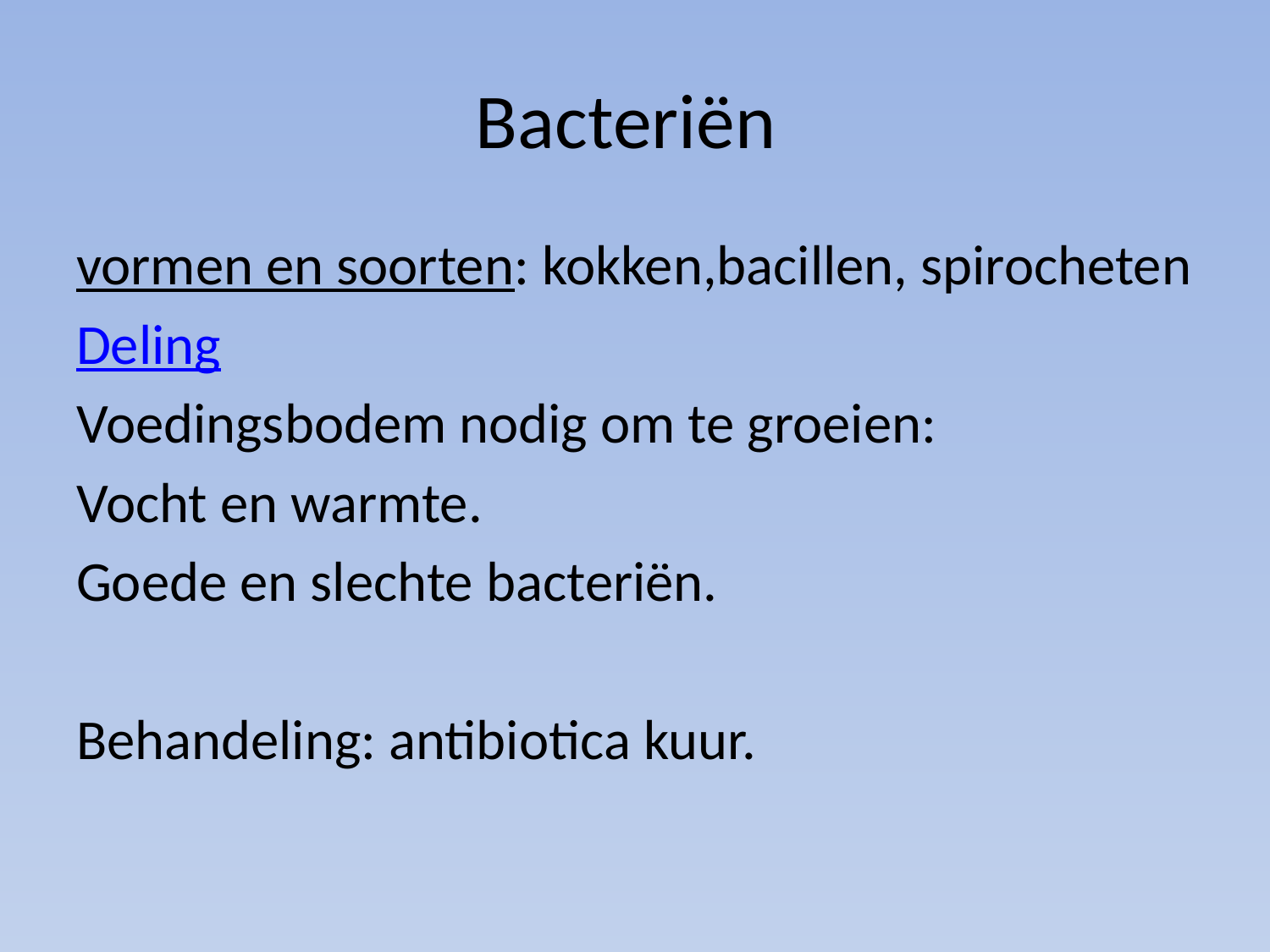

# Bacteriën
vormen en soorten: kokken,bacillen, spirocheten
Deling
Voedingsbodem nodig om te groeien:
Vocht en warmte.
Goede en slechte bacteriën.

Behandeling: antibiotica kuur.